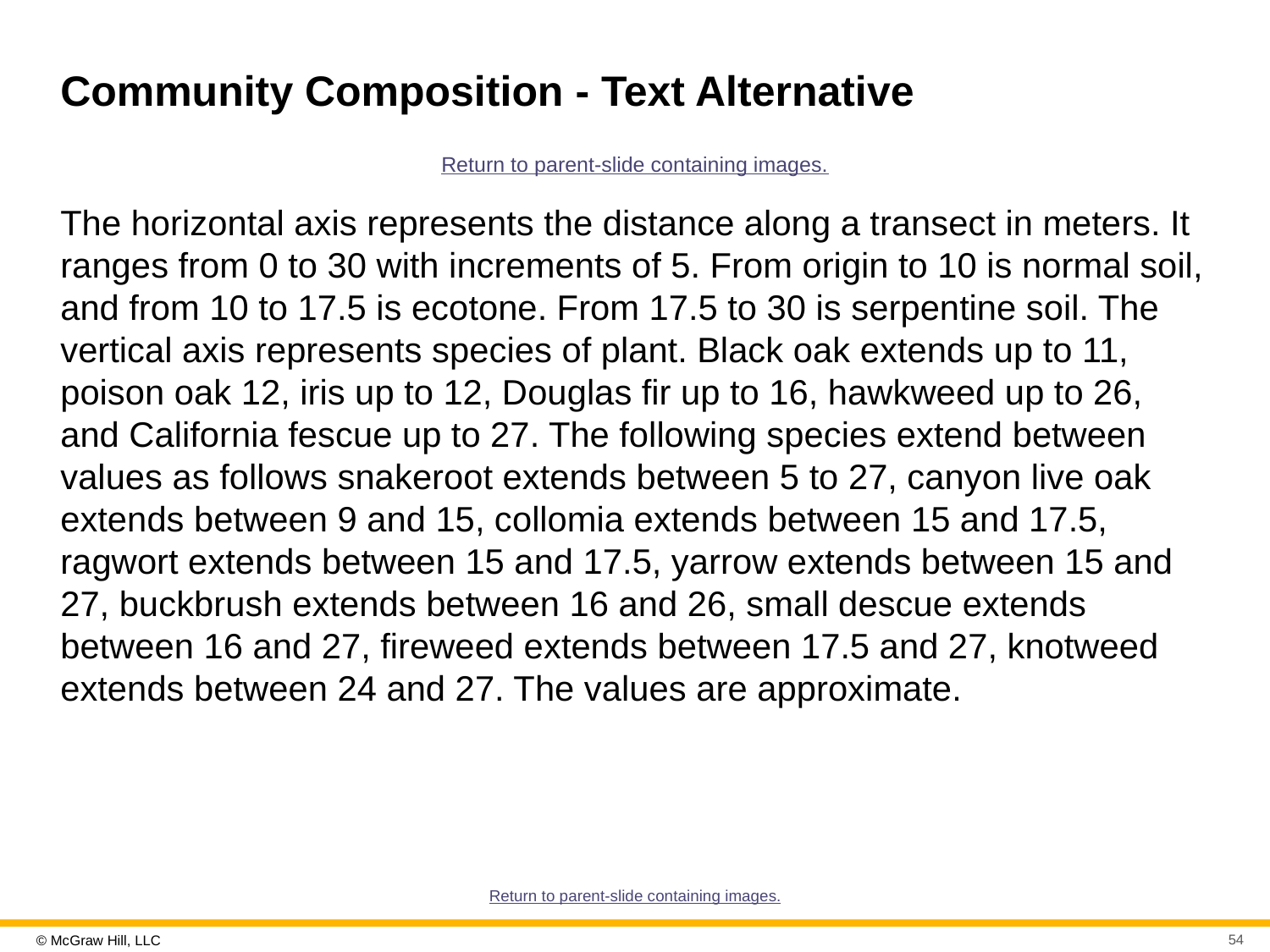

# Community Composition - Text Alternative
Return to parent-slide containing images.
The horizontal axis represents the distance along a transect in meters. It ranges from 0 to 30 with increments of 5. From origin to 10 is normal soil, and from 10 to 17.5 is ecotone. From 17.5 to 30 is serpentine soil. The vertical axis represents species of plant. Black oak extends up to 11, poison oak 12, iris up to 12, Douglas fir up to 16, hawkweed up to 26, and California fescue up to 27. The following species extend between values as follows snakeroot extends between 5 to 27, canyon live oak extends between 9 and 15, collomia extends between 15 and 17.5, ragwort extends between 15 and 17.5, yarrow extends between 15 and 27, buckbrush extends between 16 and 26, small descue extends between 16 and 27, fireweed extends between 17.5 and 27, knotweed extends between 24 and 27. The values are approximate.
Return to parent-slide containing images.
54